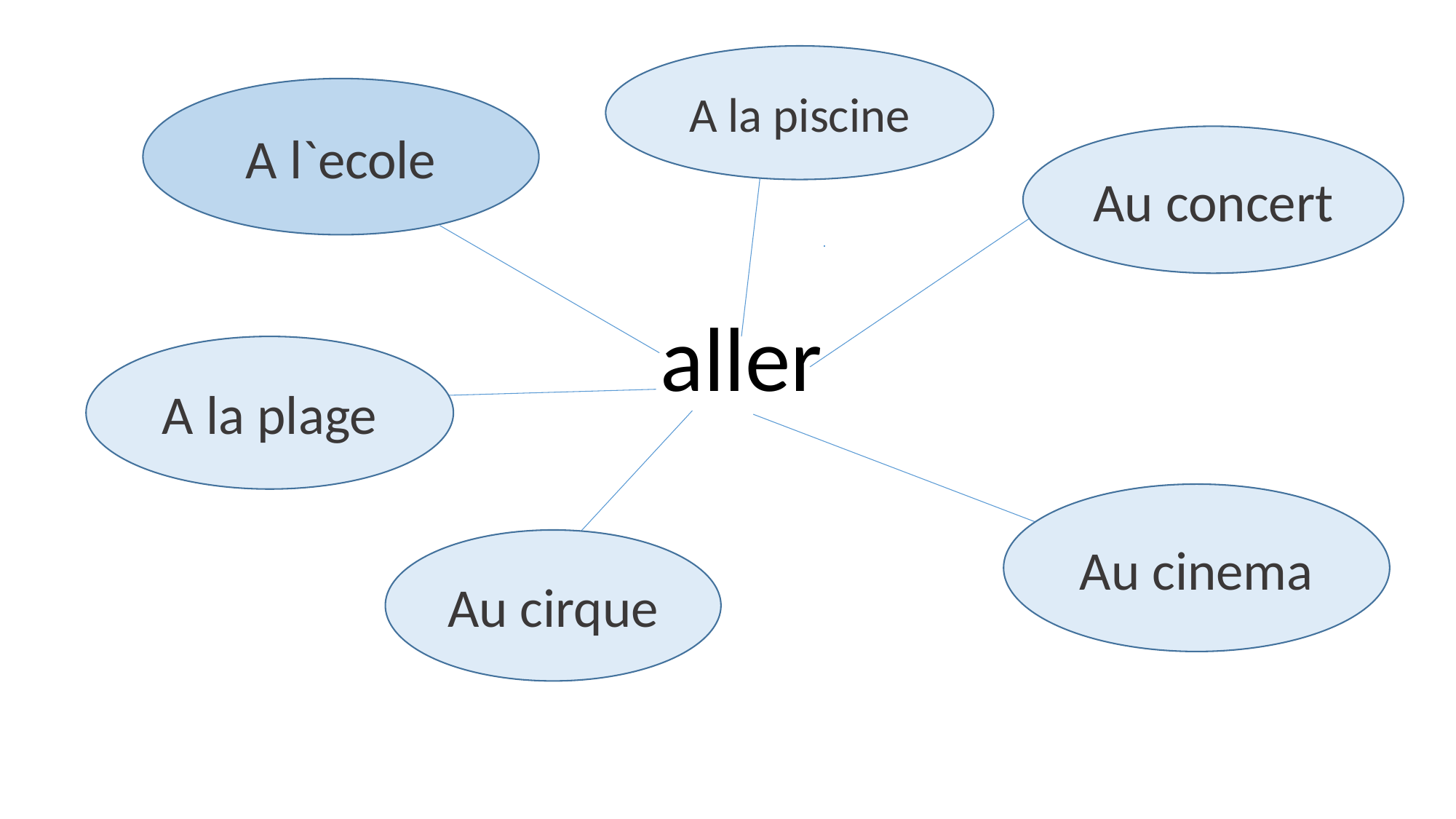

A la piscine
A l`ecole
Au concert
# aller
A la plage

Au cinema
Au cirque